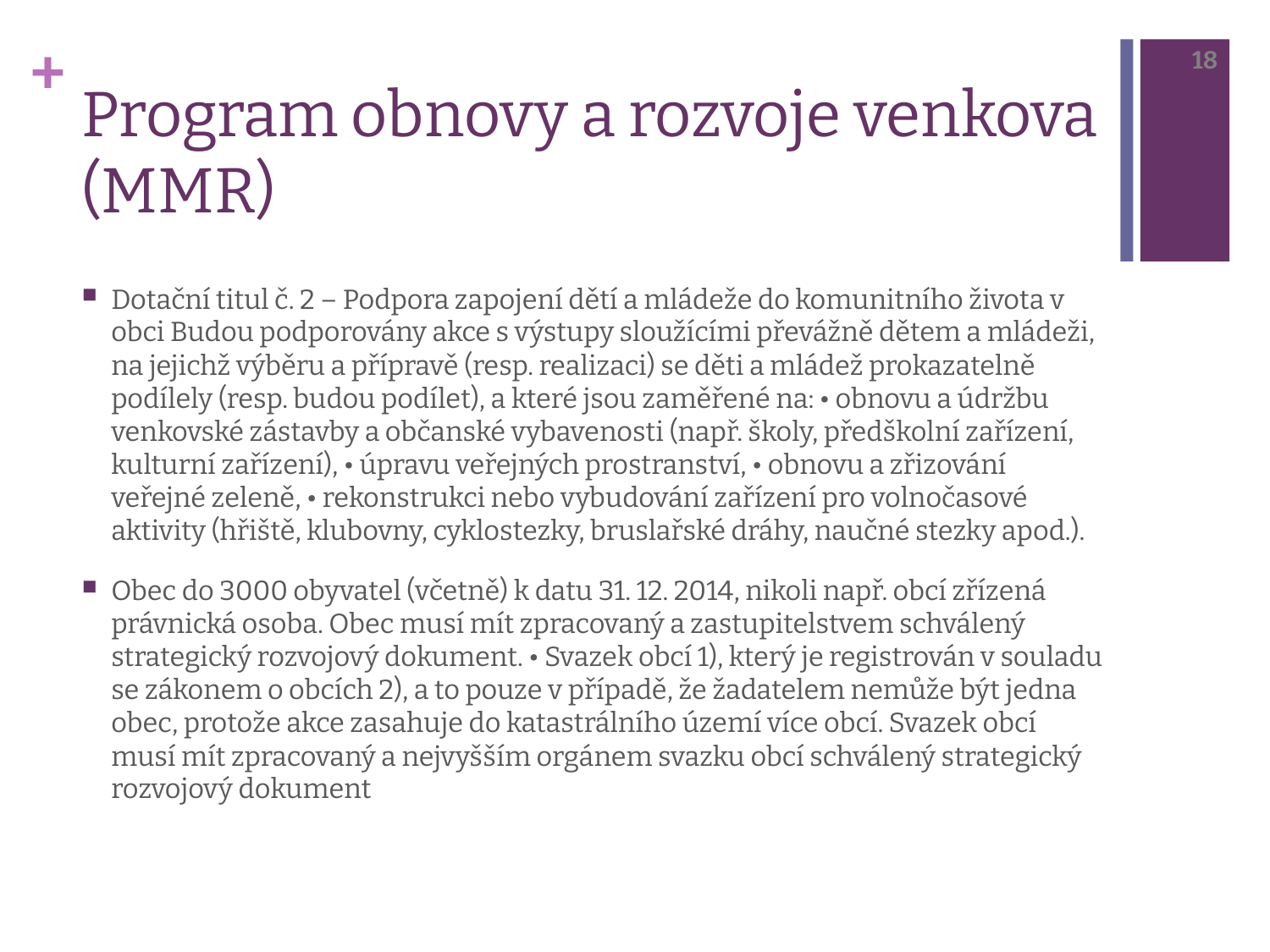

18
# Program obnovy a rozvoje venkova (MMR)
Dotační titul č. 2 – Podpora zapojení dětí a mládeže do komunitního života v obci Budou podporovány akce s výstupy sloužícími převážně dětem a mládeži, na jejichž výběru a přípravě (resp. realizaci) se děti a mládež prokazatelně podílely (resp. budou podílet), a které jsou zaměřené na: • obnovu a údržbu venkovské zástavby a občanské vybavenosti (např. školy, předškolní zařízení, kulturní zařízení), • úpravu veřejných prostranství, • obnovu a zřizování veřejné zeleně, • rekonstrukci nebo vybudování zařízení pro volnočasové aktivity (hřiště, klubovny, cyklostezky, bruslařské dráhy, naučné stezky apod.).
Obec do 3000 obyvatel (včetně) k datu 31. 12. 2014, nikoli např. obcí zřízená právnická osoba. Obec musí mít zpracovaný a zastupitelstvem schválený strategický rozvojový dokument. • Svazek obcí 1), který je registrován v souladu se zákonem o obcích 2), a to pouze v případě, že žadatelem nemůže být jedna obec, protože akce zasahuje do katastrálního území více obcí. Svazek obcí musí mít zpracovaný a nejvyšším orgánem svazku obcí schválený strategický rozvojový dokument